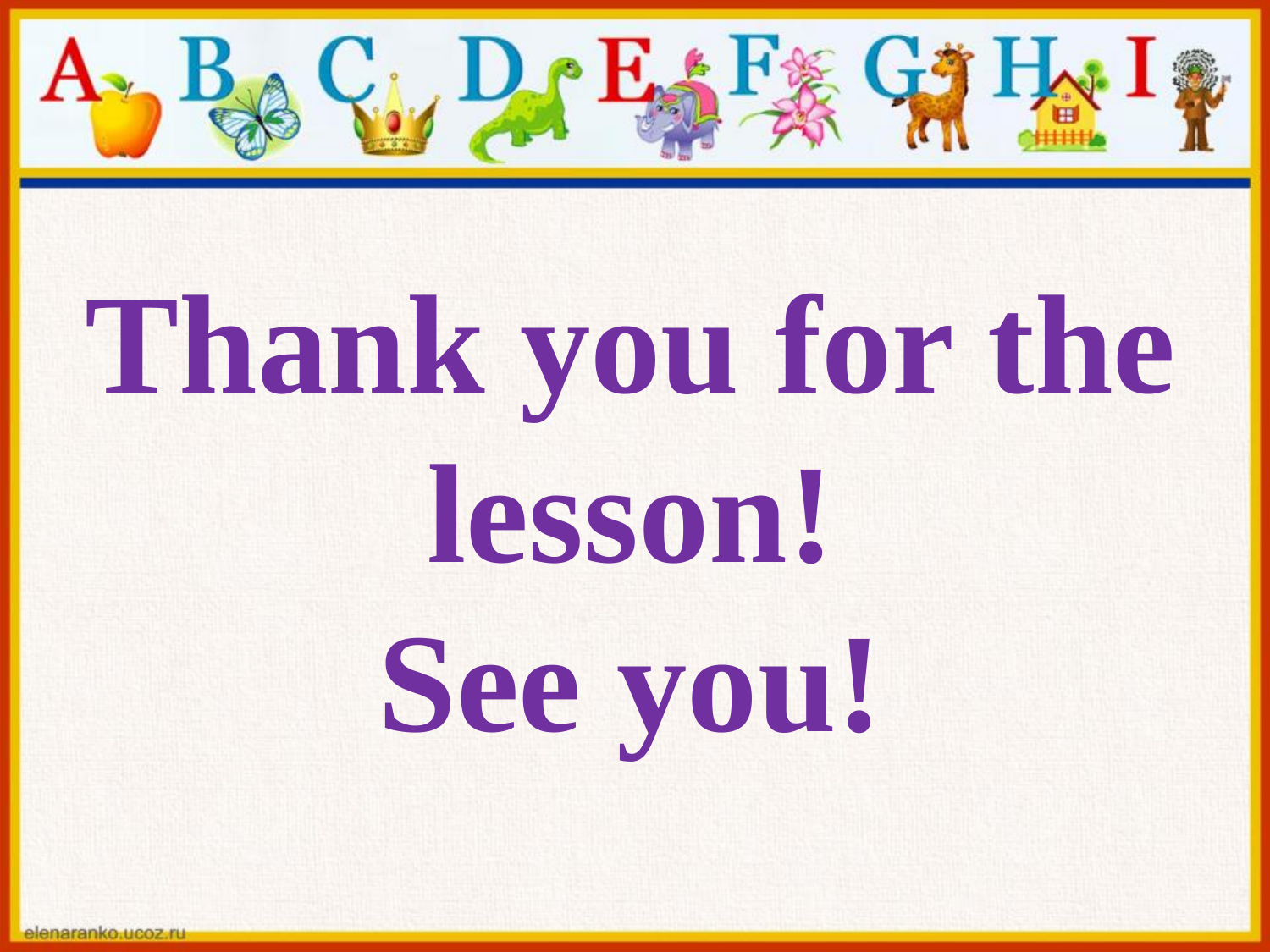

# Thank you for the lesson! See you!